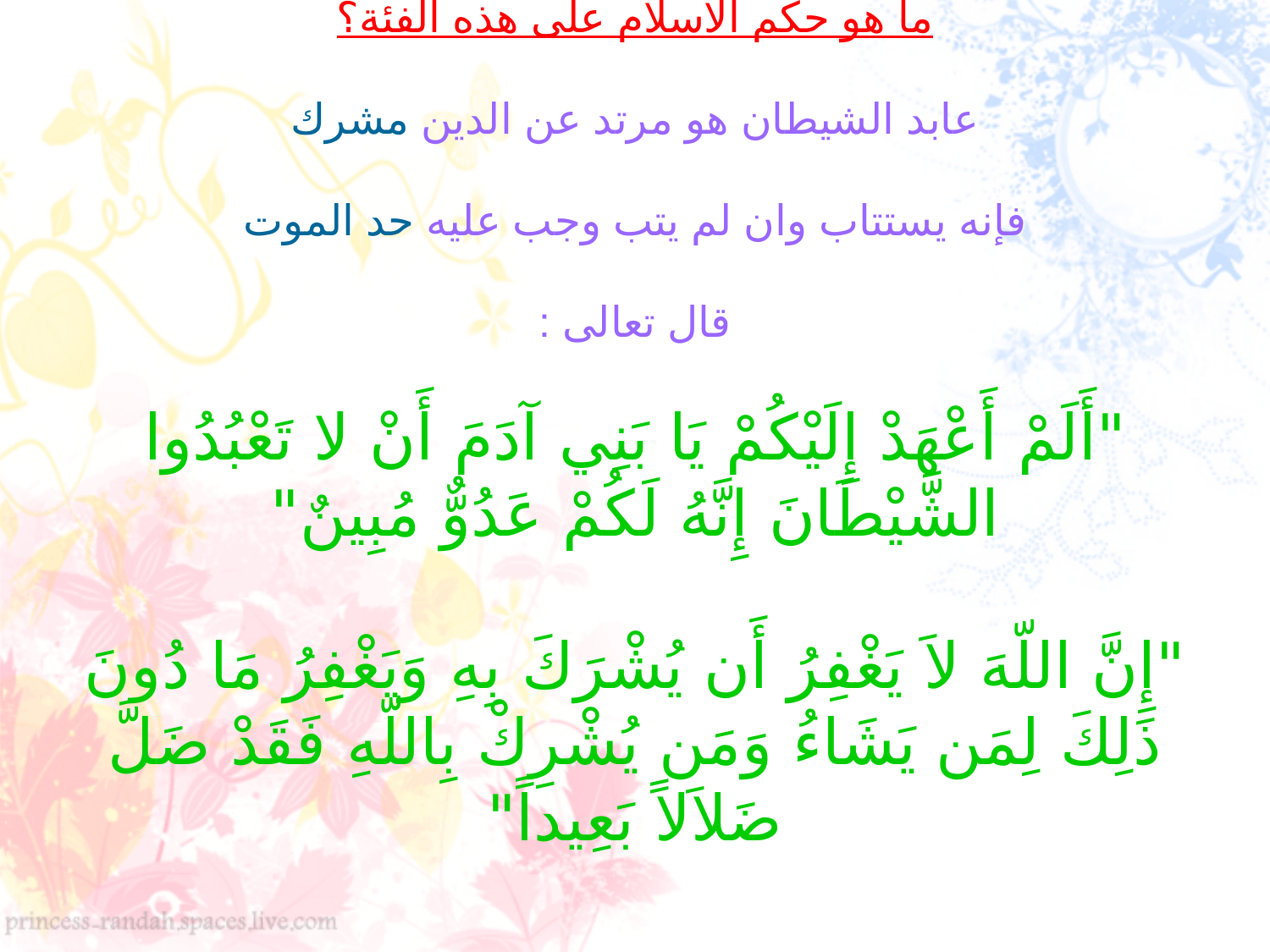

# ما هو حكم الاسلام على هذه الفئة؟ عابد الشيطان هو مرتد عن الدين مشرك فإنه يستتاب وان لم يتب وجب عليه حد الموت قال تعالى : "أَلَمْ أَعْهَدْ إِلَيْكُمْ يَا بَنِي آدَمَ أَنْ لا تَعْبُدُوا الشَّيْطَانَ إِنَّهُ لَكُمْ عَدُوٌّ مُبِينٌ" "إِنَّ اللّهَ لاَ يَغْفِرُ أَن يُشْرَكَ بِهِ وَيَغْفِرُ مَا دُونَ ذَلِكَ لِمَن يَشَاءُ وَمَن يُشْرِكْ بِاللّهِ فَقَدْ ضَلَّ ضَلاَلاً بَعِيداً"